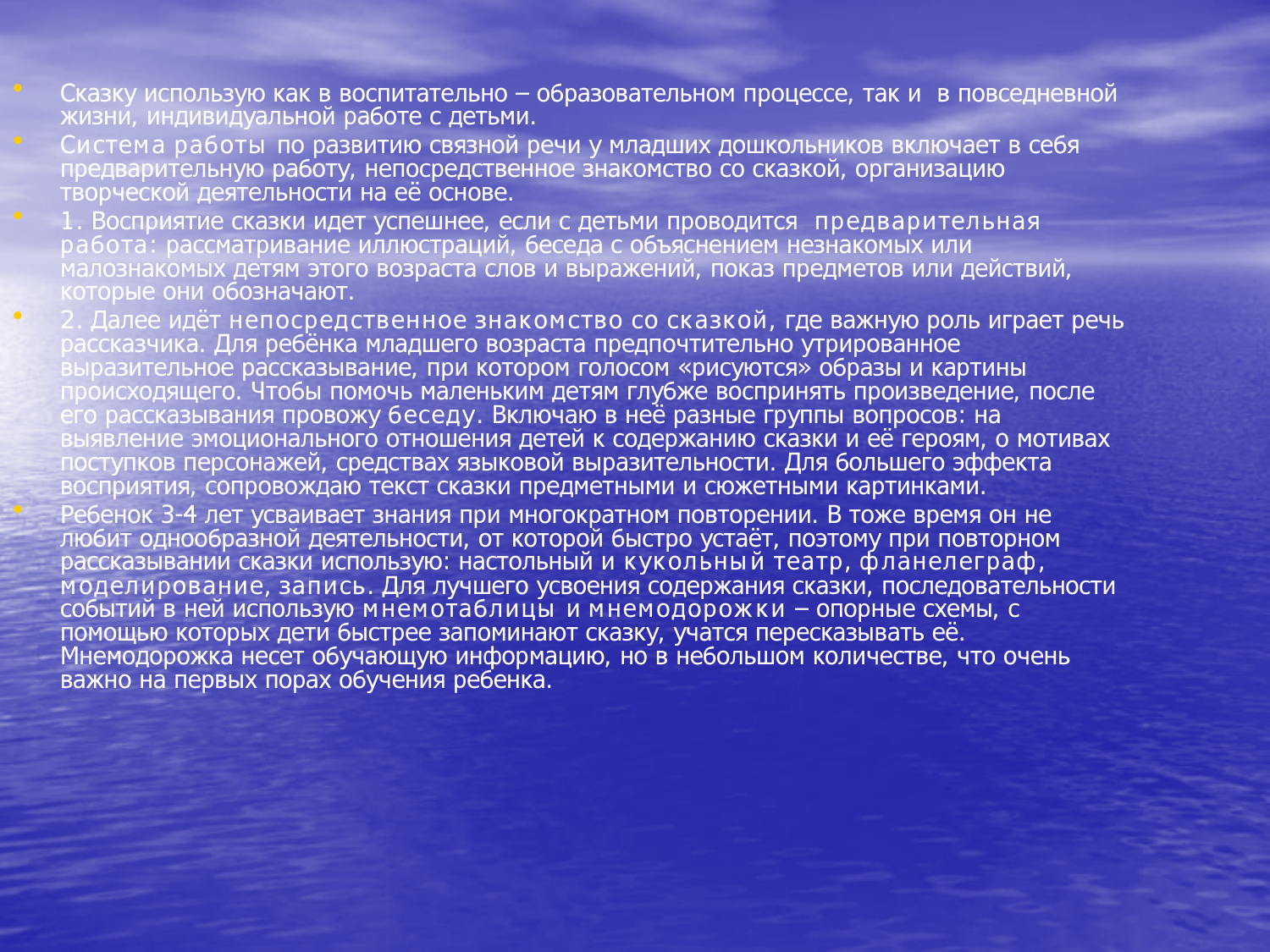

Сказку использую как в воспитательно – образовательном процессе, так и  в повседневной жизни, индивидуальной работе с детьми.
Система работы по развитию связной речи у младших дошкольников включает в себя предварительную работу, непосредственное знакомство со сказкой, организацию творческой деятельности на её основе.
1. Восприятие сказки идет успешнее, если с детьми проводится  предварительная работа: рассматривание иллюстраций, беседа с объяснением незнакомых или малознакомых детям этого возраста слов и выражений, показ предметов или действий, которые они обозначают.
2. Далее идёт непосредственное знакомство со сказкой, где важную роль играет речь рассказчика. Для ребёнка младшего возраста предпочтительно утрированное выразительное рассказывание, при котором голосом «рисуются» образы и картины происходящего. Чтобы помочь маленьким детям глубже воспринять произведение, после его рассказывания провожу беседу. Включаю в неё разные группы вопросов: на выявление эмоционального отношения детей к содержанию сказки и её героям, о мотивах поступков персонажей, средствах языковой выразительности. Для большего эффекта восприятия, сопровождаю текст сказки предметными и сюжетными картинками.
Ребенок 3-4 лет усваивает знания при многократном повторении. В тоже время он не любит однообразной деятельности, от которой быстро устаёт, поэтому при повторном рассказывании сказки использую: настольный и кукольный театр, фланелеграф, моделирование, запись. Для лучшего усвоения содержания сказки, последовательности событий в ней использую мнемотаблицы и мнемодорожки – опорные схемы, с помощью которых дети быстрее запоминают сказку, учатся пересказывать её.  Мнемодорожка несет обучающую информацию, но в небольшом количестве, что очень важно на первых порах обучения ребенка.